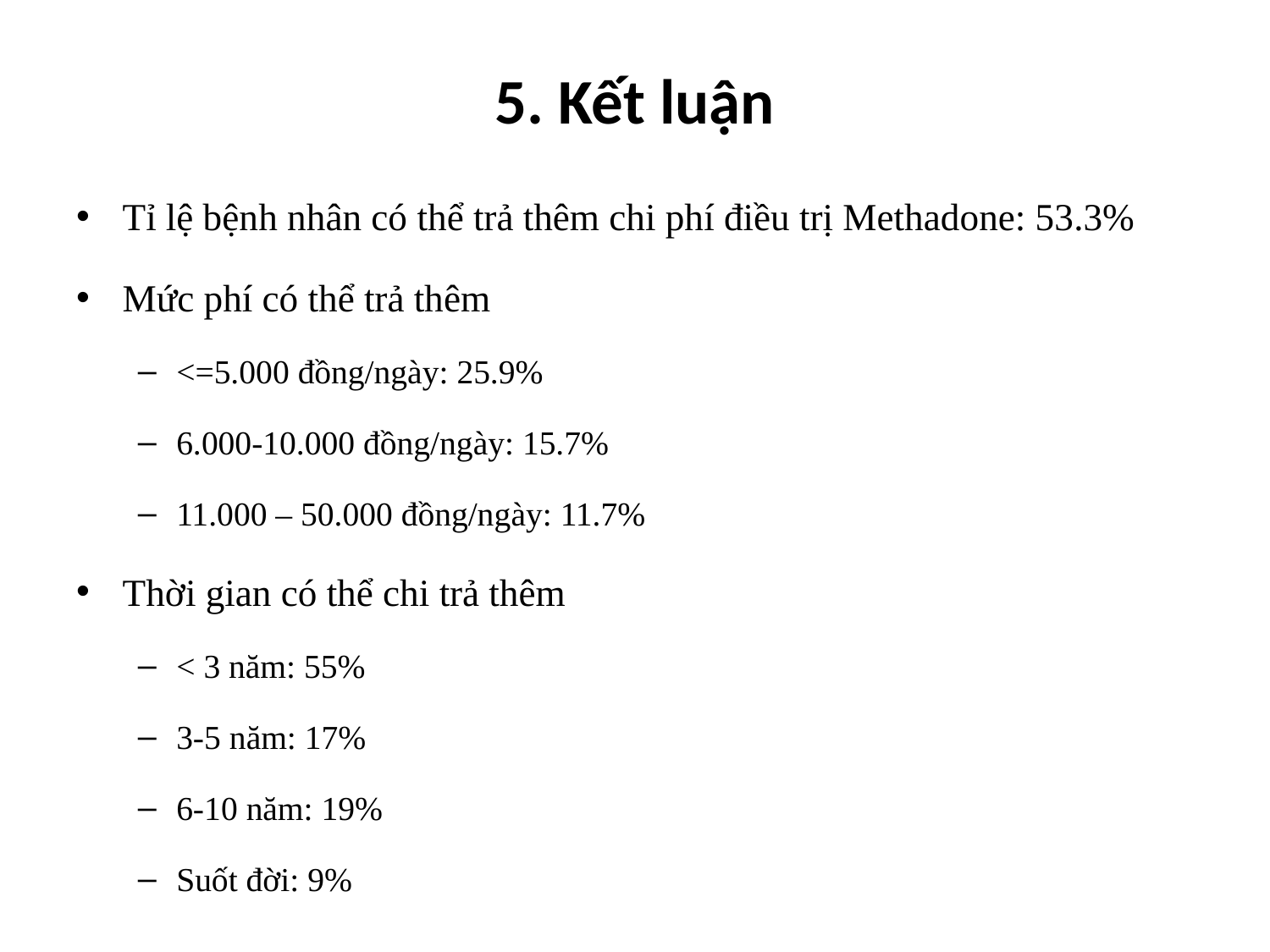

# 5. Kết luận
Tỉ lệ bệnh nhân có thể trả thêm chi phí điều trị Methadone: 53.3%
Mức phí có thể trả thêm
<=5.000 đồng/ngày: 25.9%
6.000-10.000 đồng/ngày: 15.7%
11.000 – 50.000 đồng/ngày: 11.7%
Thời gian có thể chi trả thêm
< 3 năm: 55%
3-5 năm: 17%
6-10 năm: 19%
Suốt đời: 9%